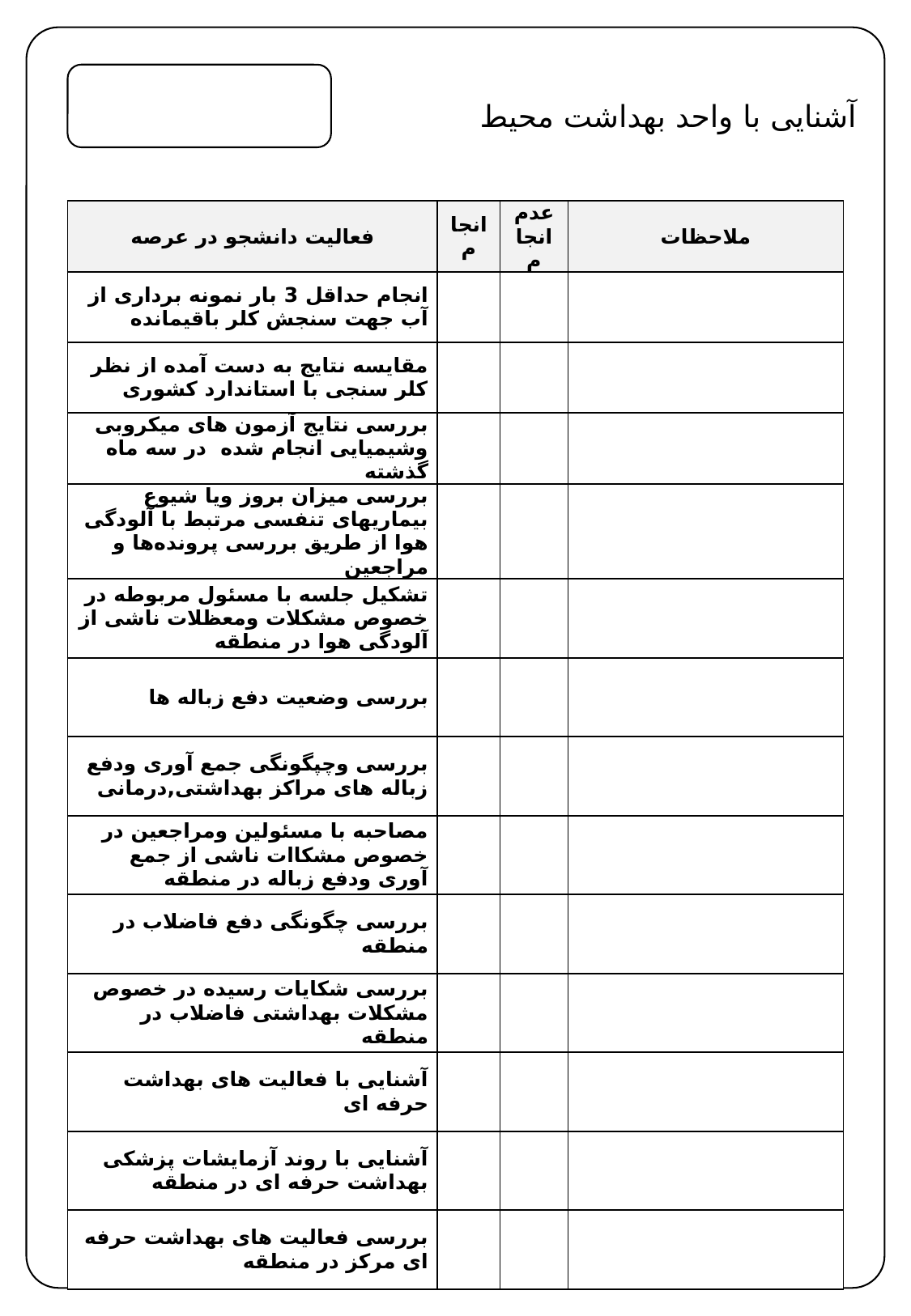

آشنایی با واحد بهداشت محیط
| فعالیت دانشجو در عرصه | انجام | عدم انجام | ملاحظات |
| --- | --- | --- | --- |
| انجام حداقل 3 بار نمونه برداری از آب جهت سنجش کلر باقیمانده |  |  |  |
| مقایسه نتایج به دست آمده از نظر کلر سنجی با استاندارد کشوری |  |  |  |
| بررسی نتایج آزمون های میکروبی وشیمیایی انجام شده در سه ماه گذشته |  |  |  |
| بررسی میزان بروز ویا شیوع بیماریهای تنفسی مرتبط با آلودگی هوا از طریق بررسی پرونده‌ها و مراجعین |  |  |  |
| تشکیل جلسه با مسئول مربوطه در خصوص مشکلات ومعظلات ناشی از آلودگی هوا در منطقه |  |  |  |
| بررسی وضعیت دفع زباله ها |  |  |  |
| بررسی وچپگونگی جمع آوری ودفع زباله های مراکز بهداشتی,درمانی |  |  |  |
| مصاحبه با مسئولین ومراجعین در خصوص مشکاات ناشی از جمع آوری ودفع زباله در منطقه |  |  |  |
| بررسی چگونگی دفع فاضلاب در منطقه |  |  |  |
| بررسی شکایات رسیده در خصوص مشکلات بهداشتی فاضلاب در منطقه |  |  |  |
| آشنایی با فعالیت های بهداشت حرفه ای |  |  |  |
| آشنایی با روند آزمایشات پزشکی بهداشت حرفه ای در منطقه |  |  |  |
| بررسی فعالیت های بهداشت حرفه ای مرکز در منطقه |  |  |  |